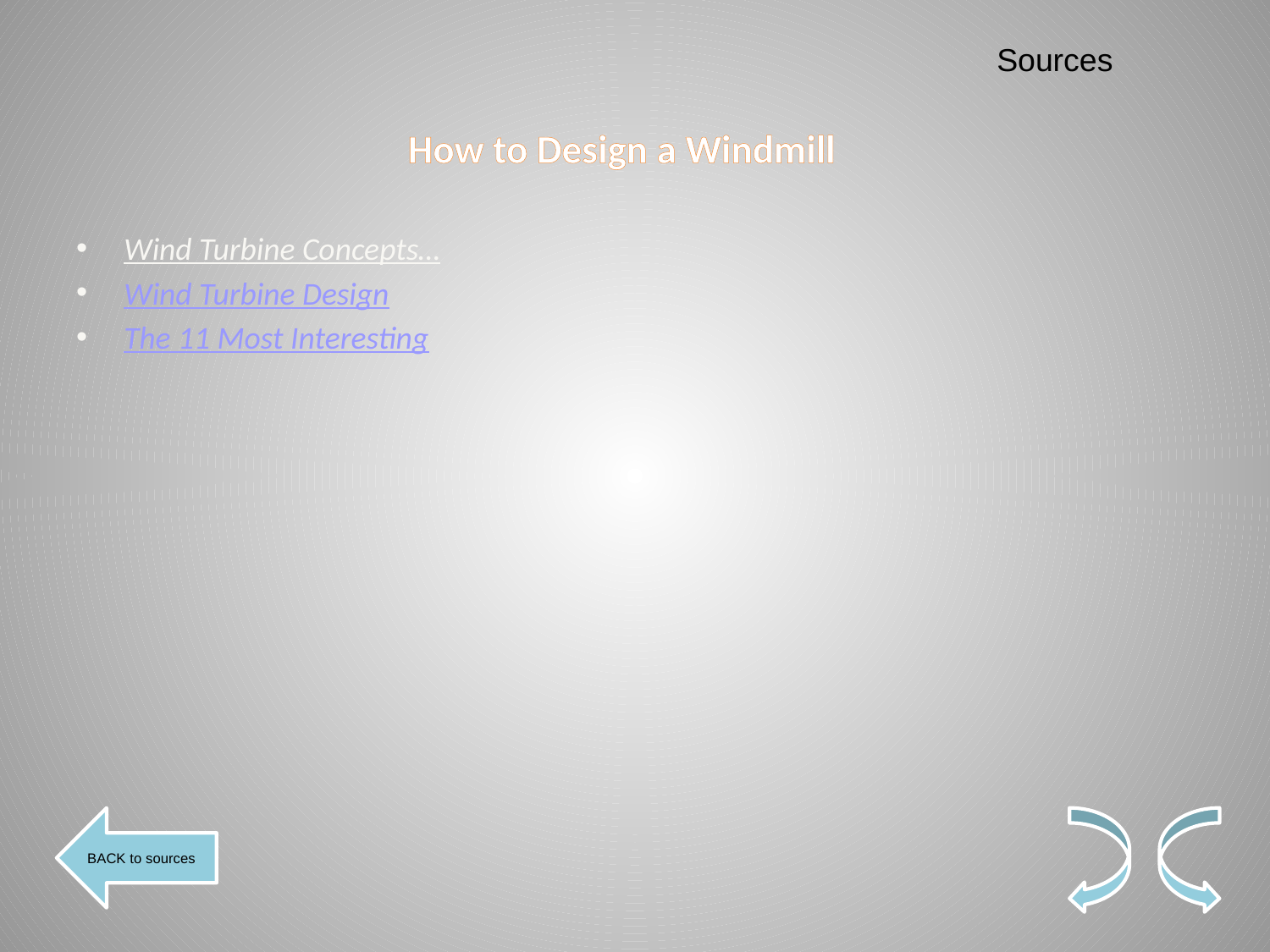

Sources
# How to Design a Windmill
Wind Turbine Concepts…
Wind Turbine Design
The 11 Most Interesting

BACK to sources